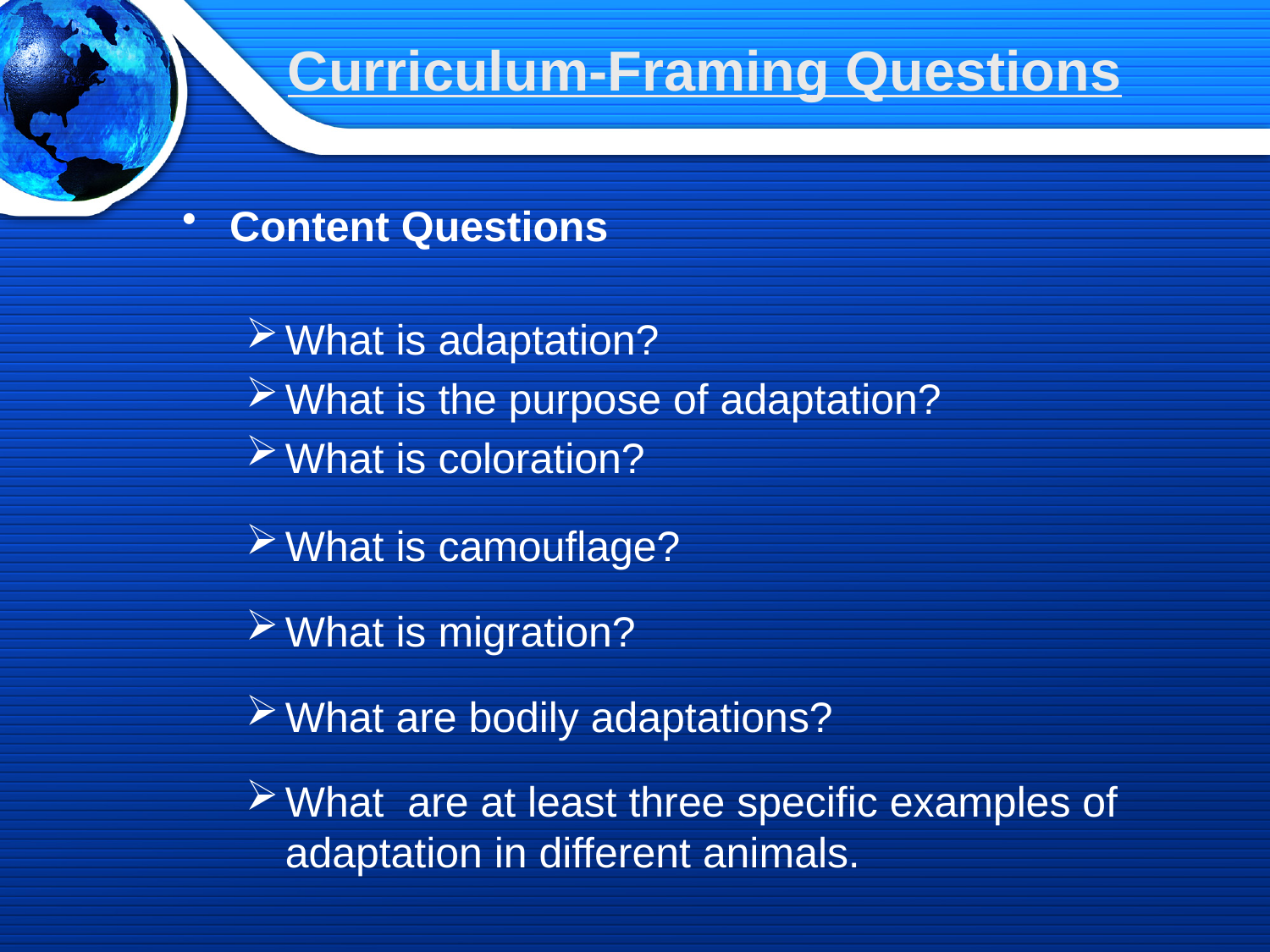

# Curriculum-Framing Questions

Content Questions

What is adaptation?
What is the purpose of adaptation?
What is coloration?

What is camouflage?

What is migration?

What are bodily adaptations?

What  are at least three specific examples of adaptation in different animals.